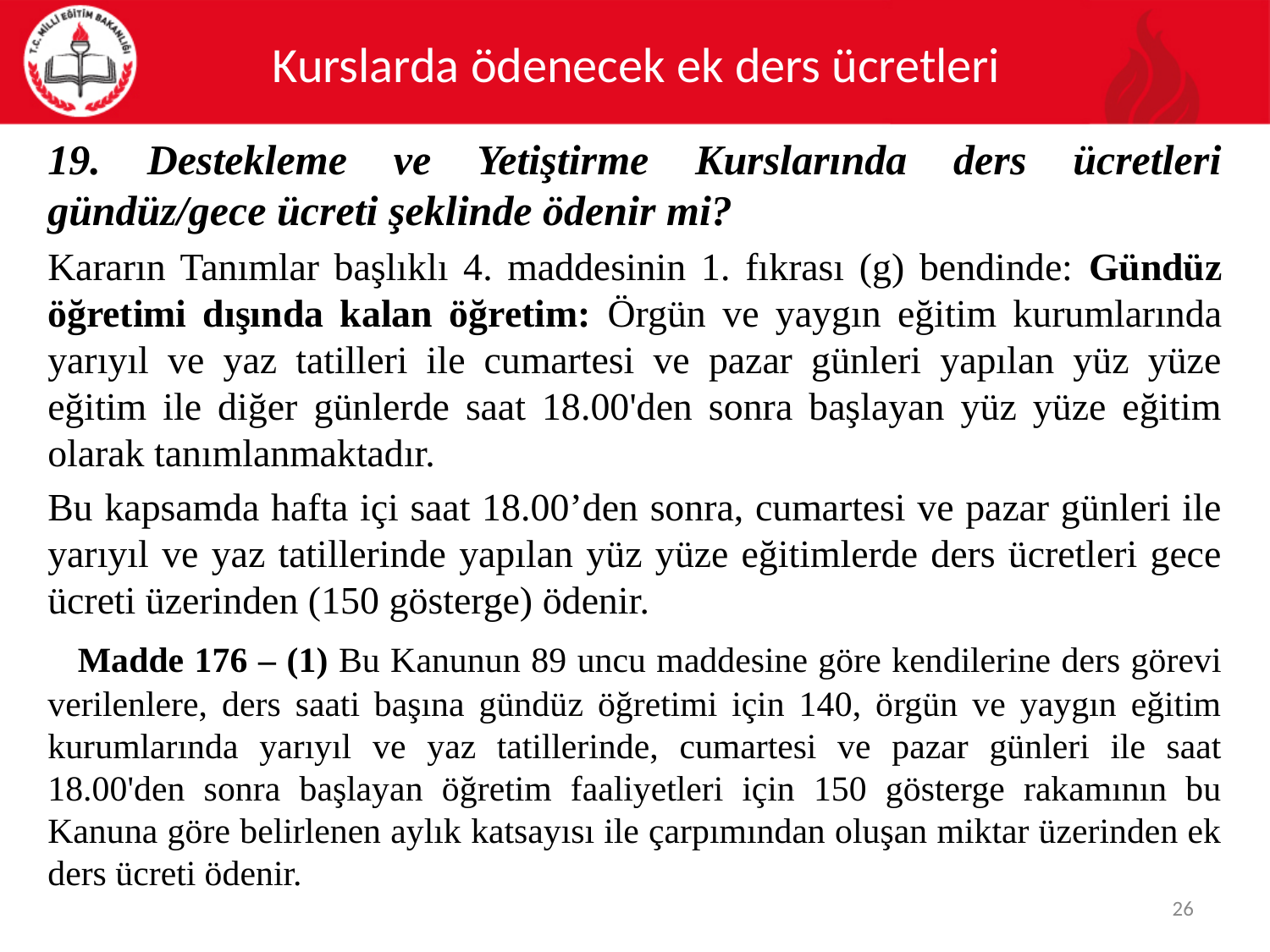

# Kurslarda ödenecek ek ders ücretleri
19. Destekleme ve Yetiştirme Kurslarında ders ücretleri gündüz/gece ücreti şeklinde ödenir mi?
Kararın Tanımlar başlıklı 4. maddesinin 1. fıkrası (g) bendinde: Gündüz öğretimi dışında kalan öğretim: Örgün ve yaygın eğitim kurumlarında yarıyıl ve yaz tatilleri ile cumartesi ve pazar günleri yapılan yüz yüze eğitim ile diğer günlerde saat 18.00'den sonra başlayan yüz yüze eğitim olarak tanımlanmaktadır.
Bu kapsamda hafta içi saat 18.00’den sonra, cumartesi ve pazar günleri ile yarıyıl ve yaz tatillerinde yapılan yüz yüze eğitimlerde ders ücretleri gece ücreti üzerinden (150 gösterge) ödenir.
   Madde 176 – (1) Bu Kanunun 89 uncu maddesine göre kendilerine ders görevi verilenlere, ders saati başına gündüz öğretimi için 140, örgün ve yaygın eğitim kurumlarında yarıyıl ve yaz tatillerinde, cumartesi ve pazar günleri ile saat 18.00'den sonra başlayan öğretim faaliyetleri için 150 gösterge rakamının bu Kanuna göre belirlenen aylık katsayısı ile çarpımından oluşan miktar üzerinden ek ders ücreti ödenir.

26